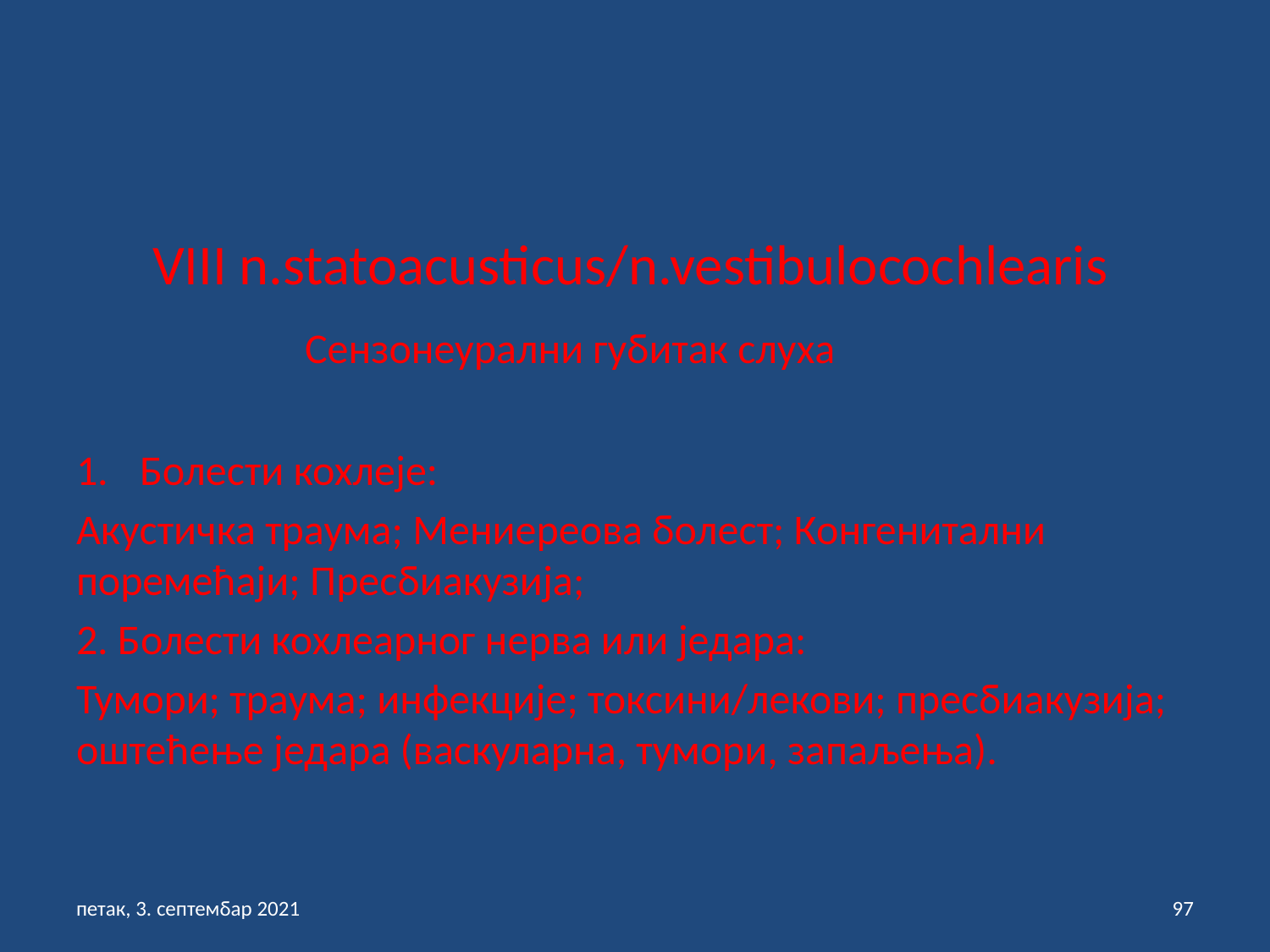

VIII n.statoacusticus/n.vestibulocochlearis
                  Сензонеурални губитак слуха

Болести кохлеје:
Акустичка траума; Мениереова болест; Конгенитални поремећаји; Пресбиакузија;
2. Болести кохлеарног нерва или једара:
Тумори; траума; инфекције; токсини/лекови; пресбиакузија; оштећење једара (васкуларна, тумори, запаљења).
петак, 3. септембар 2021
97